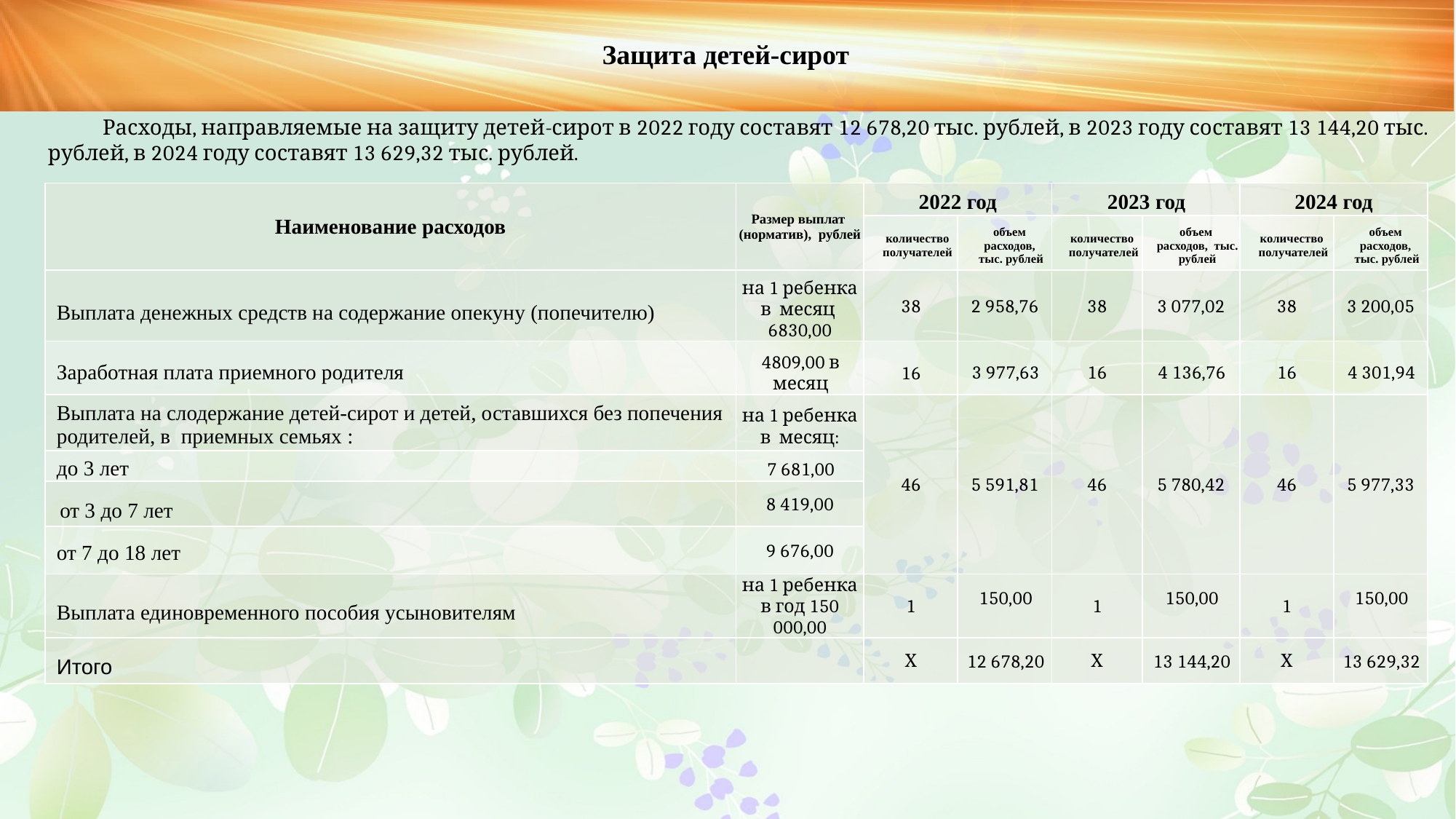

Защита детей-сирот
Расходы, направляемые на защиту детей-сирот в 2022 году составят 12 678,20 тыс. рублей, в 2023 году составят 13 144,20 тыс. рублей, в 2024 году составят 13 629,32 тыс. рублей.
| Наименование расходов | Размер выплат (норматив), рублей | 2022 год |  | 2023 год |  | 2024 год |  |
| --- | --- | --- | --- | --- | --- | --- | --- |
|  |  | количество получателей | объем расходов, тыс. рублей | количество получателей | объем расходов, тыс. рублей | количество получателей | объем расходов, тыс. рублей |
| Выплата денежных средств на содержание опекуну (попечителю) | на 1 ребенка в месяц 6830,00 | 38 | 2 958,76 | 38 | 3 077,02 | 38 | 3 200,05 |
| Заработная плата приемного родителя | 4809,00 в месяц | 16 | 3 977,63 | 16 | 4 136,76 | 16 | 4 301,94 |
| Выплата на слодержание детей-сирот и детей, оставшихся без попечения родителей, в приемных семьях : | на 1 ребенка в месяц: | 46 | 5 591,81 | 46 | 5 780,42 | 46 | 5 977,33 |
| до 3 лет | 7 681,00 |  |  |  |  |  |  |
| от 3 до 7 лет | 8 419,00 |  |  |  |  |  |  |
| от 7 до 18 лет | 9 676,00 |  |  |  |  |  |  |
| Выплата единовременного пособия усыновителям | на 1 ребенка в год 150 000,00 | 1 | 150,00 | 1 | 150,00 | 1 | 150,00 |
| Итого |  | Х | 12 678,20 | Х | 13 144,20 | Х | 13 629,32 |